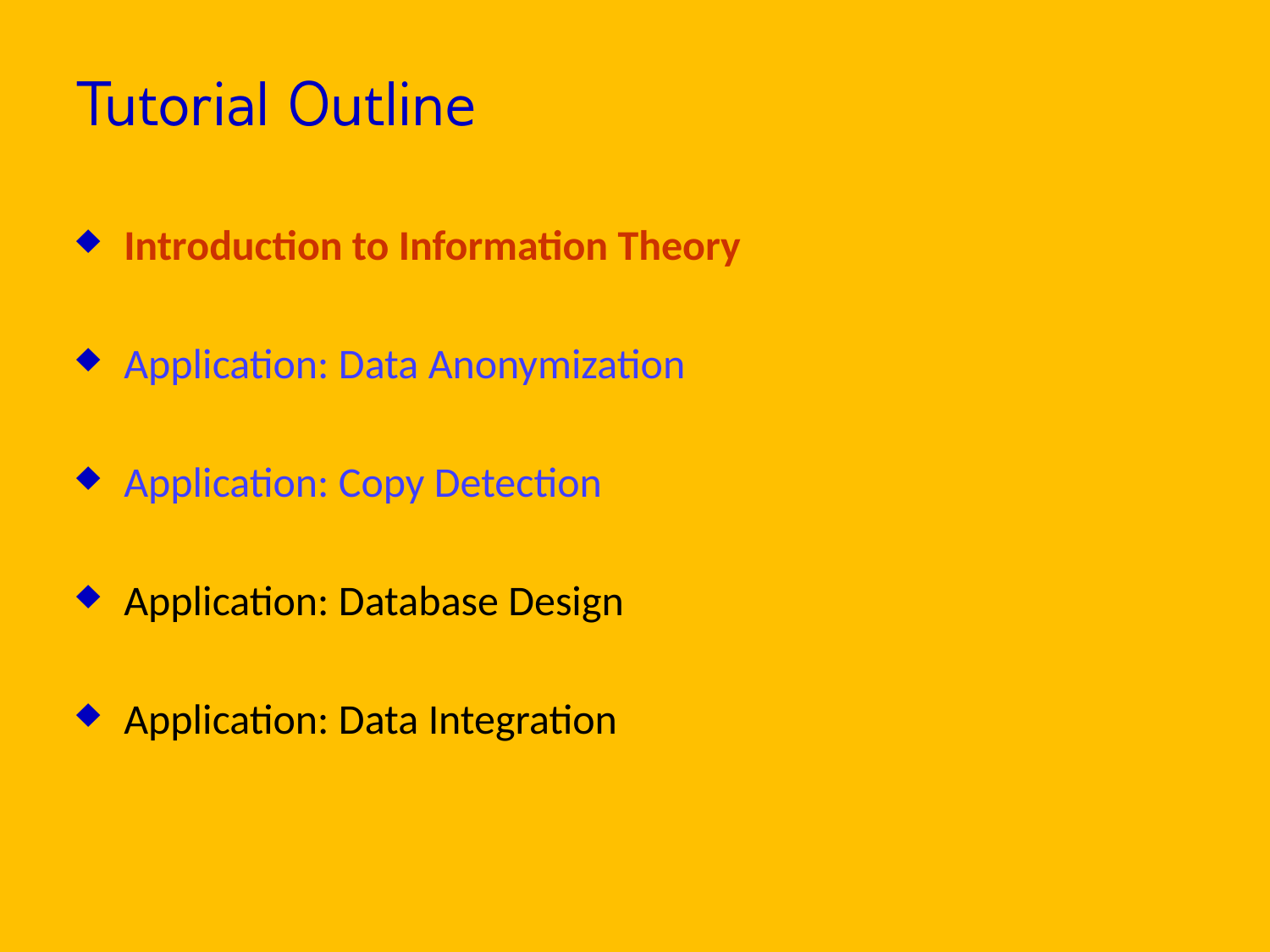

Tutorial Outline
Introduction to Information Theory

Application: Data Anonymization

Application: Copy Detection

Application: Database Design

Application: Data Integration